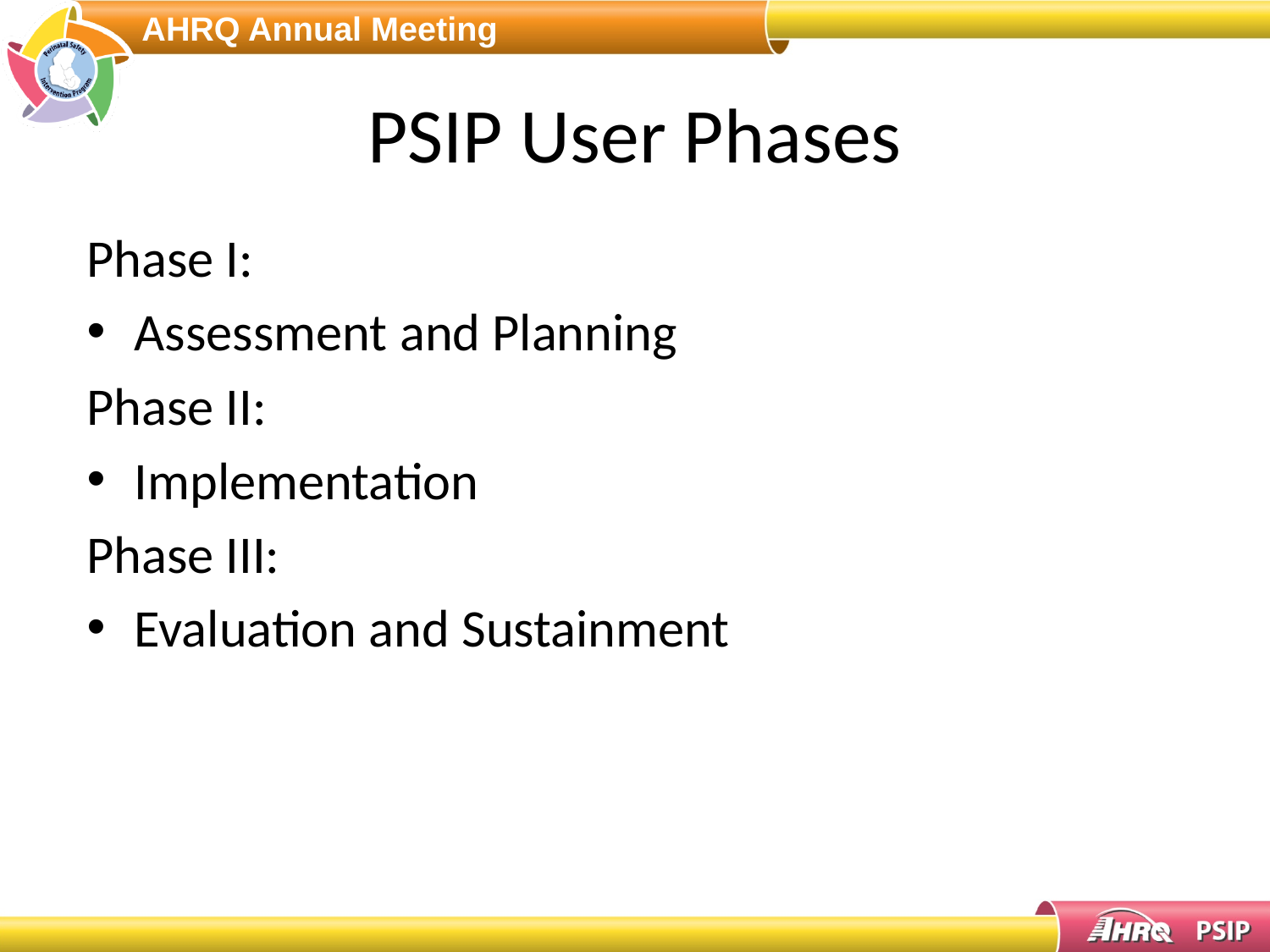

# PSIP User Phases
Phase I:
Assessment and Planning
Phase II:
Implementation
Phase III:
Evaluation and Sustainment